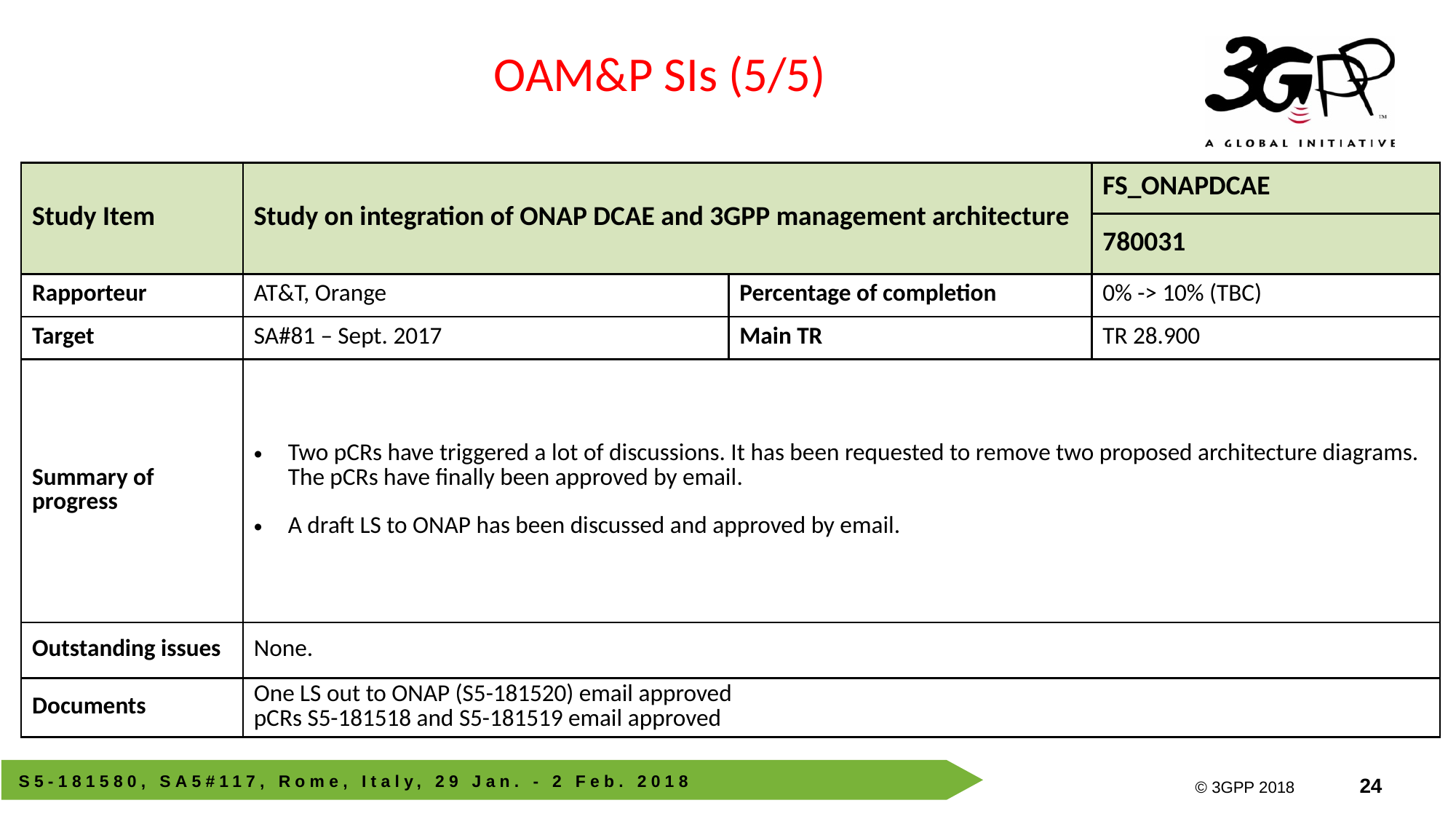

OAM&P SIs (5/5)
| Study Item | Study on integration of ONAP DCAE and 3GPP management architecture |  | FS\_ONAPDCAE |
| --- | --- | --- | --- |
|  |  |  | 780031 |
| Rapporteur | AT&T, Orange | Percentage of completion | 0% -> 10% (TBC) |
| Target | SA#81 – Sept. 2017 | Main TR | TR 28.900 |
| Summary of progress | Two pCRs have triggered a lot of discussions. It has been requested to remove two proposed architecture diagrams. The pCRs have finally been approved by email. A draft LS to ONAP has been discussed and approved by email. |  |  |
| Outstanding issues | None. |  |  |
| Documents | One LS out to ONAP (S5-181520) email approved pCRs S5-181518 and S5-181519 email approved |  |  |